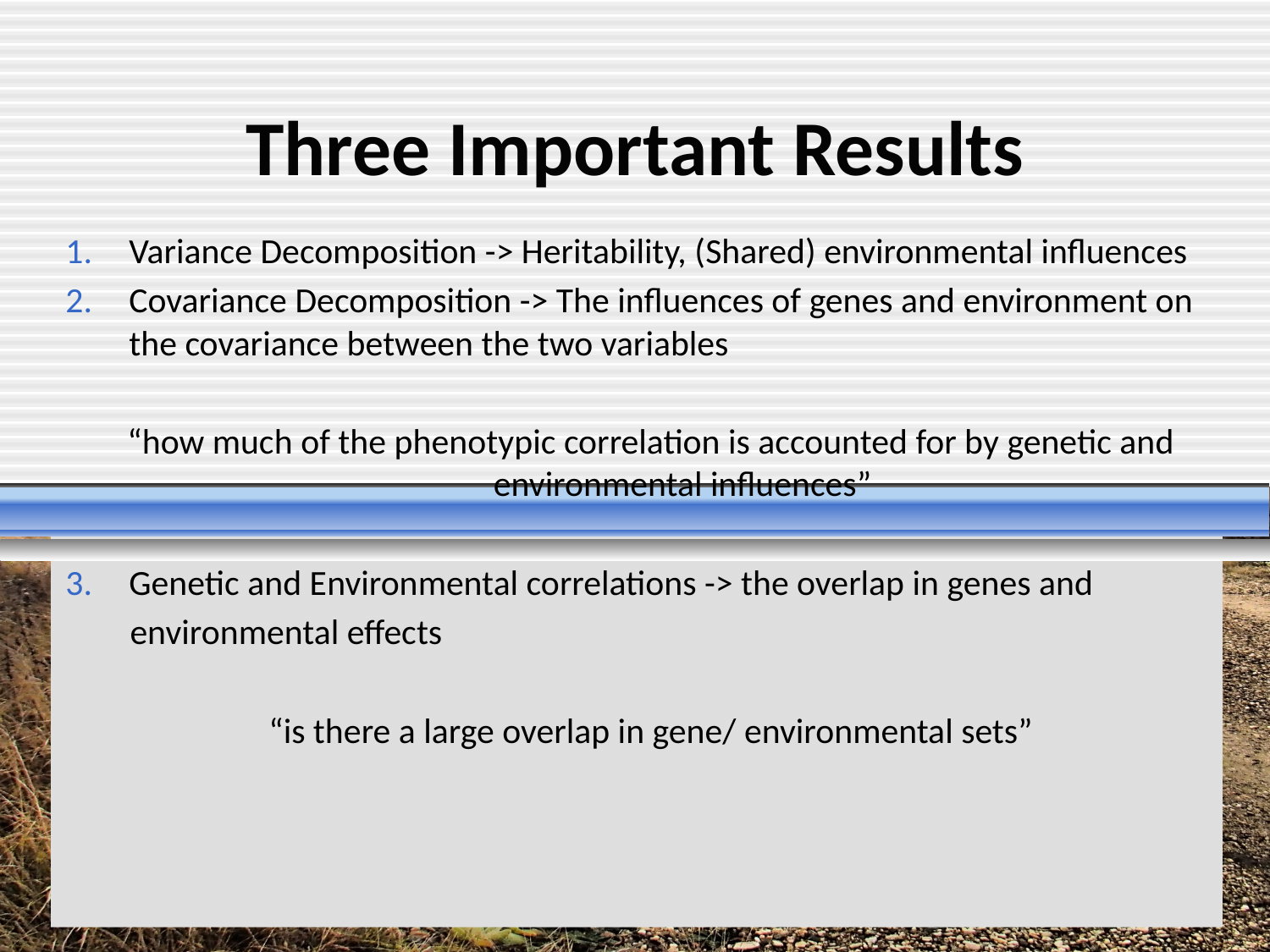

# Three Important Results
Variance Decomposition -> Heritability, (Shared) environmental influences
Covariance Decomposition -> The influences of genes and environment on the covariance between the two variables

“how much of the phenotypic correlation is accounted for by genetic and environmental influences”

Genetic and Environmental correlations -> the overlap in genes and
        environmental effects

“is there a large overlap in gene/ environmental sets”